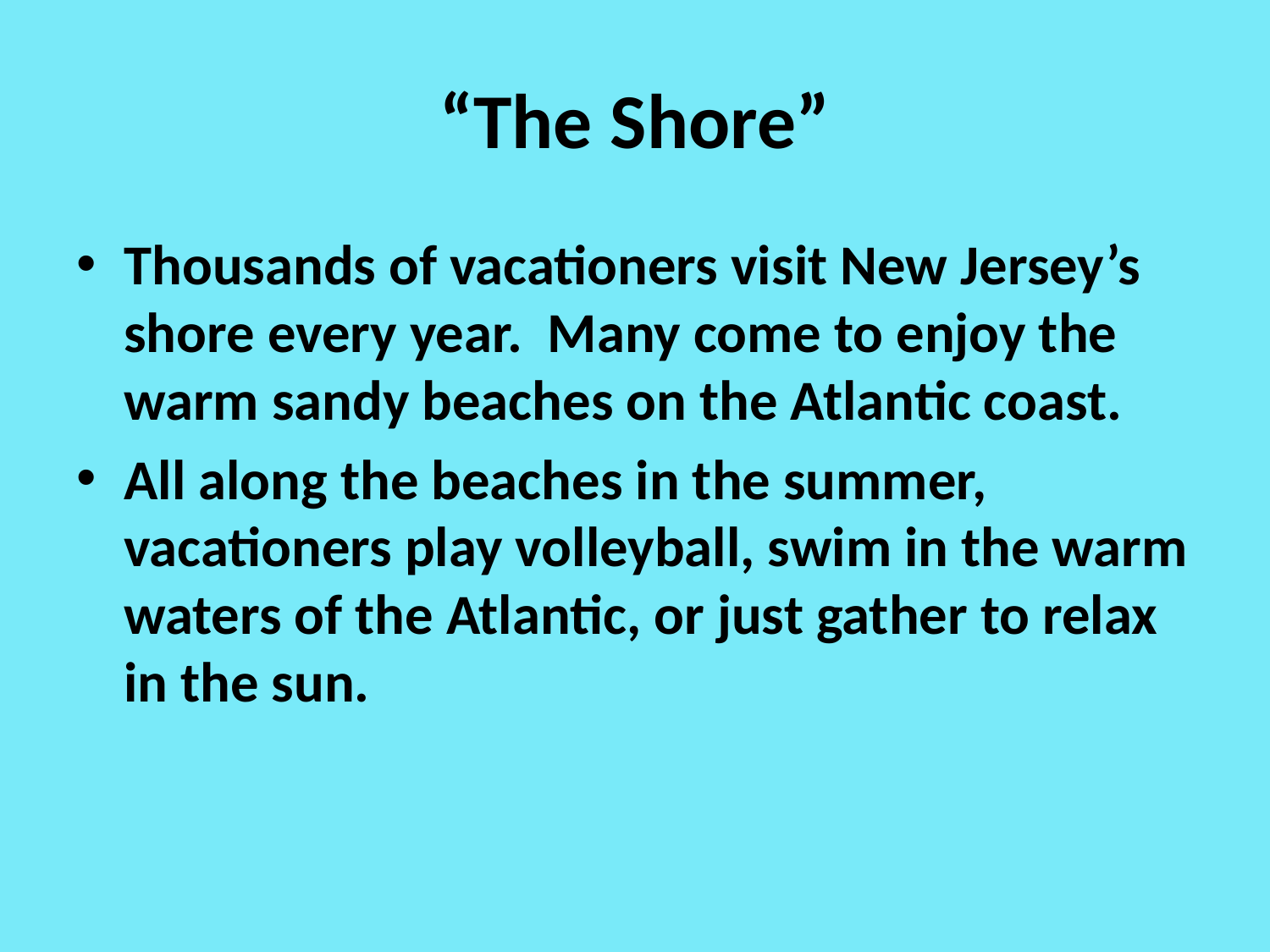

# “The Shore”
Thousands of vacationers visit New Jersey’s shore every year.  Many come to enjoy the warm sandy beaches on the Atlantic coast.
All along the beaches in the summer, vacationers play volleyball, swim in the warm waters of the Atlantic, or just gather to relax in the sun.